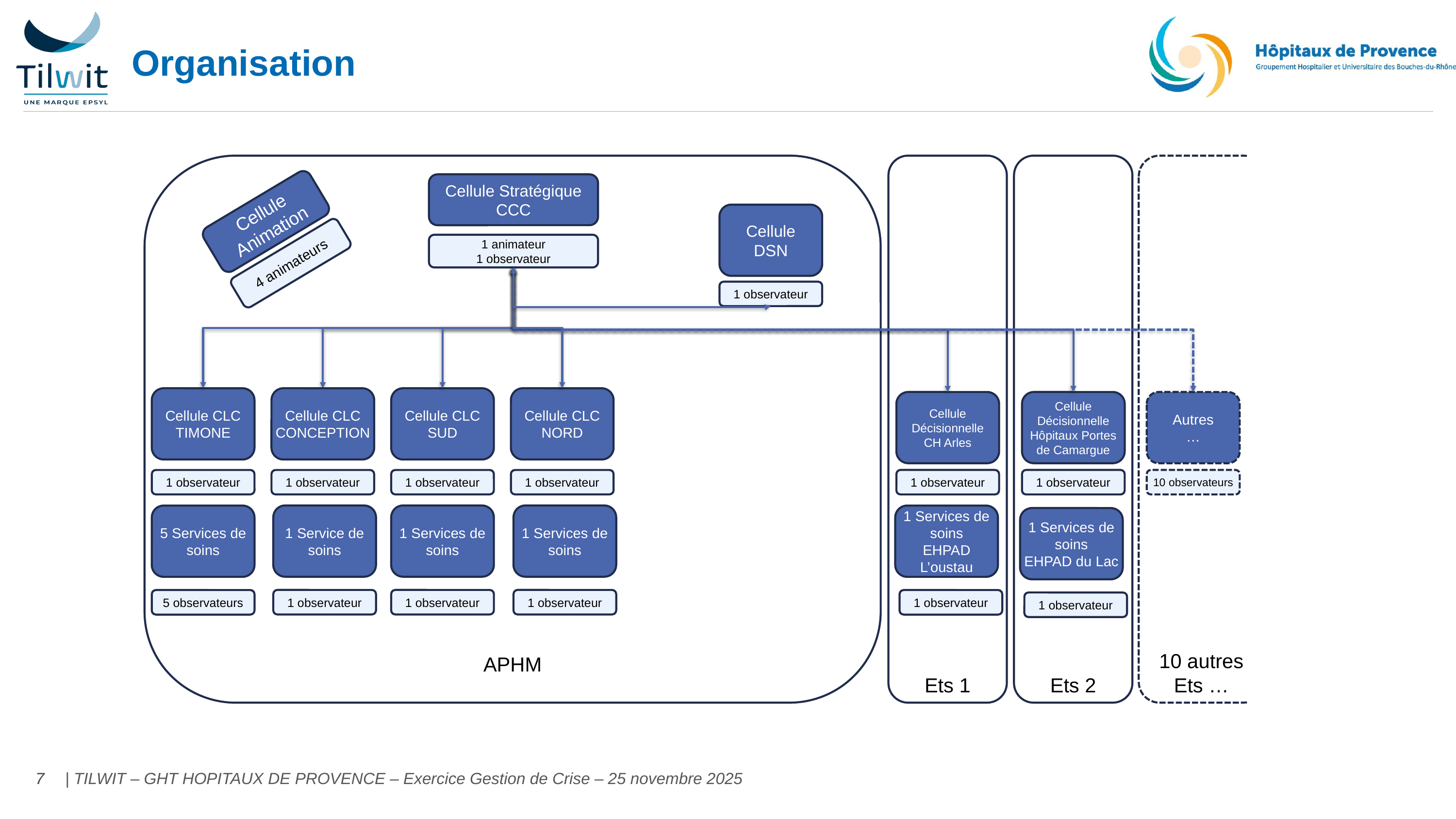

# Organisation

APHM
Ets 1
Ets 2
10 autres Ets …
Cellule Stratégique CCC
Cellule Animation
4 animateurs
Cellule DSN
1 animateur
1 observateur
1 observateur
Cellule CLC TIMONE
Cellule CLC CONCEPTION
Cellule CLC SUD
Cellule CLC NORD
Cellule Décisionnelle
CH Arles
Cellule Décisionnelle
Hôpitaux Portes de Camargue
Autres
…
1 observateur
1 observateur
10 observateurs
1 observateur
1 observateur
1 observateur
1 observateur
1 Service de soins
1 Services de soins
1 Services de soins
5 Services de soins
1 Services de soins
EHPAD L’oustau
1 Services de soins
EHPAD du Lac
1 observateur
1 observateur
1 observateur
5 observateurs
1 observateur
1 observateur
7
7
| TILWIT – GHT HOPITAUX DE PROVENCE – Exercice Gestion de Crise – 25 novembre 2025